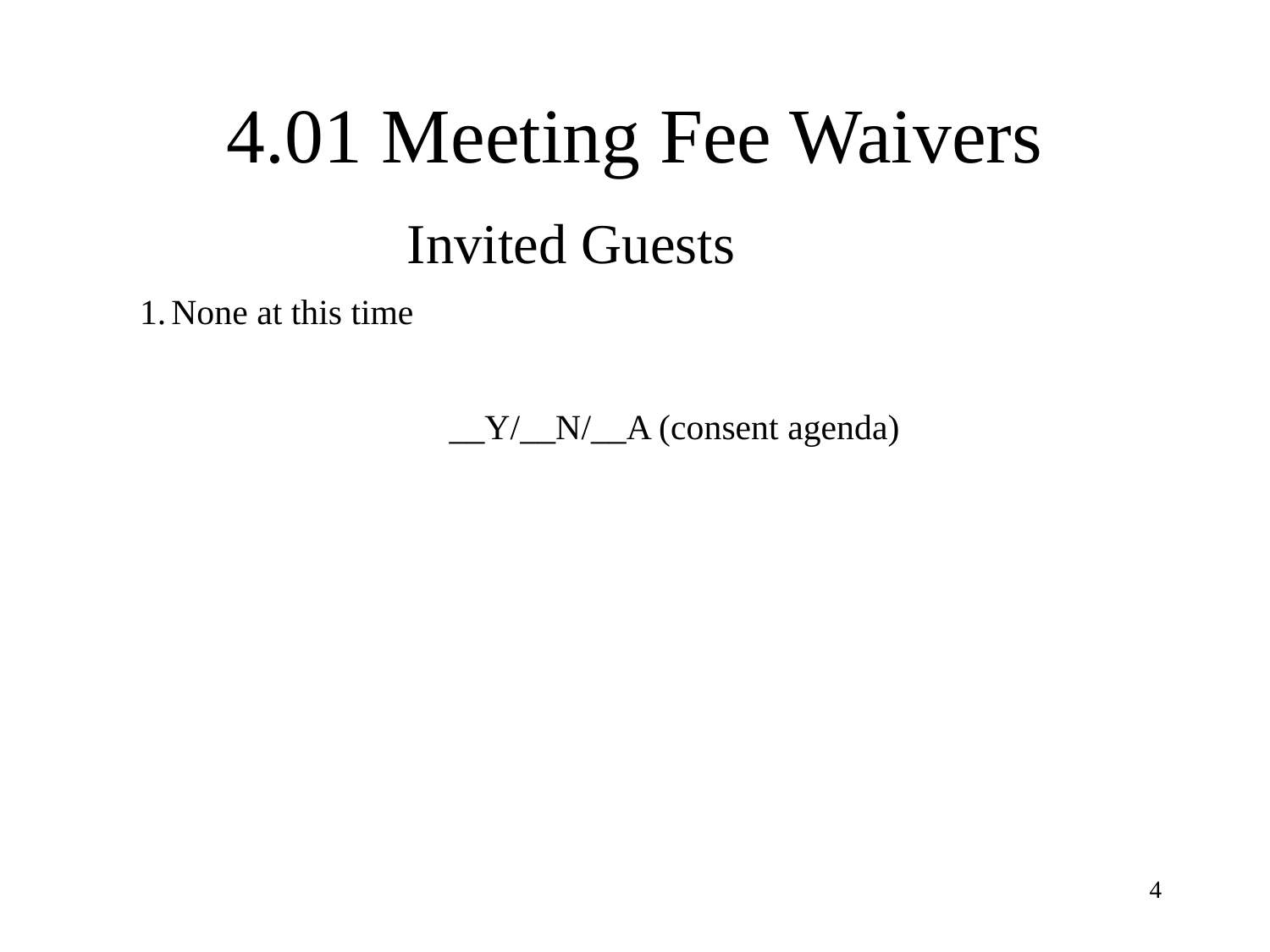

# 4.01 Meeting Fee Waivers
Invited Guests
None at this time

	__Y/__N/__A (consent agenda)

4